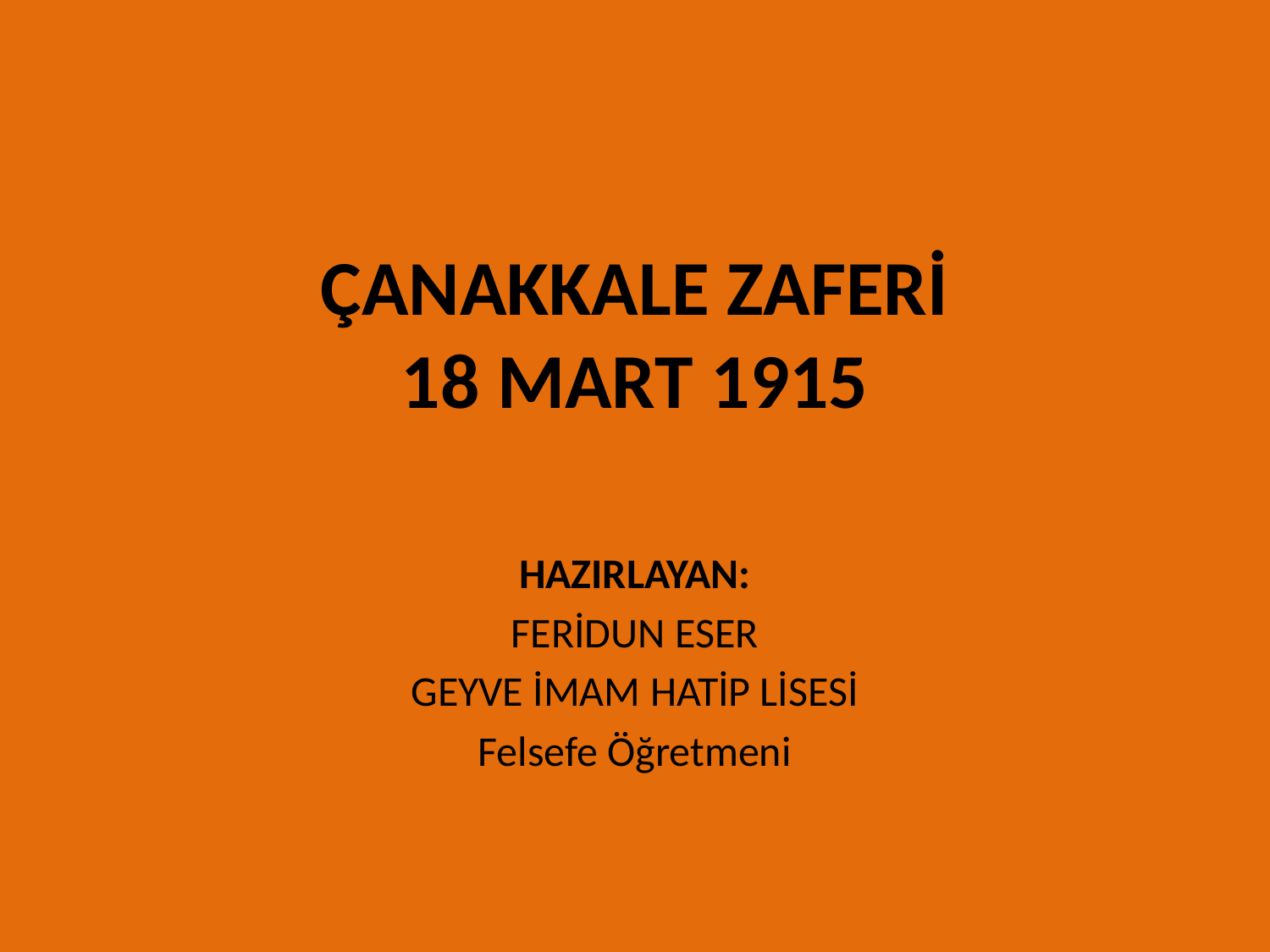

# ÇANAKKALE ZAFERİ 18 MART 1915
HAZIRLAYAN:
FERİDUN ESER
GEYVE İMAM HATİP LİSESİ
Felsefe Öğretmeni